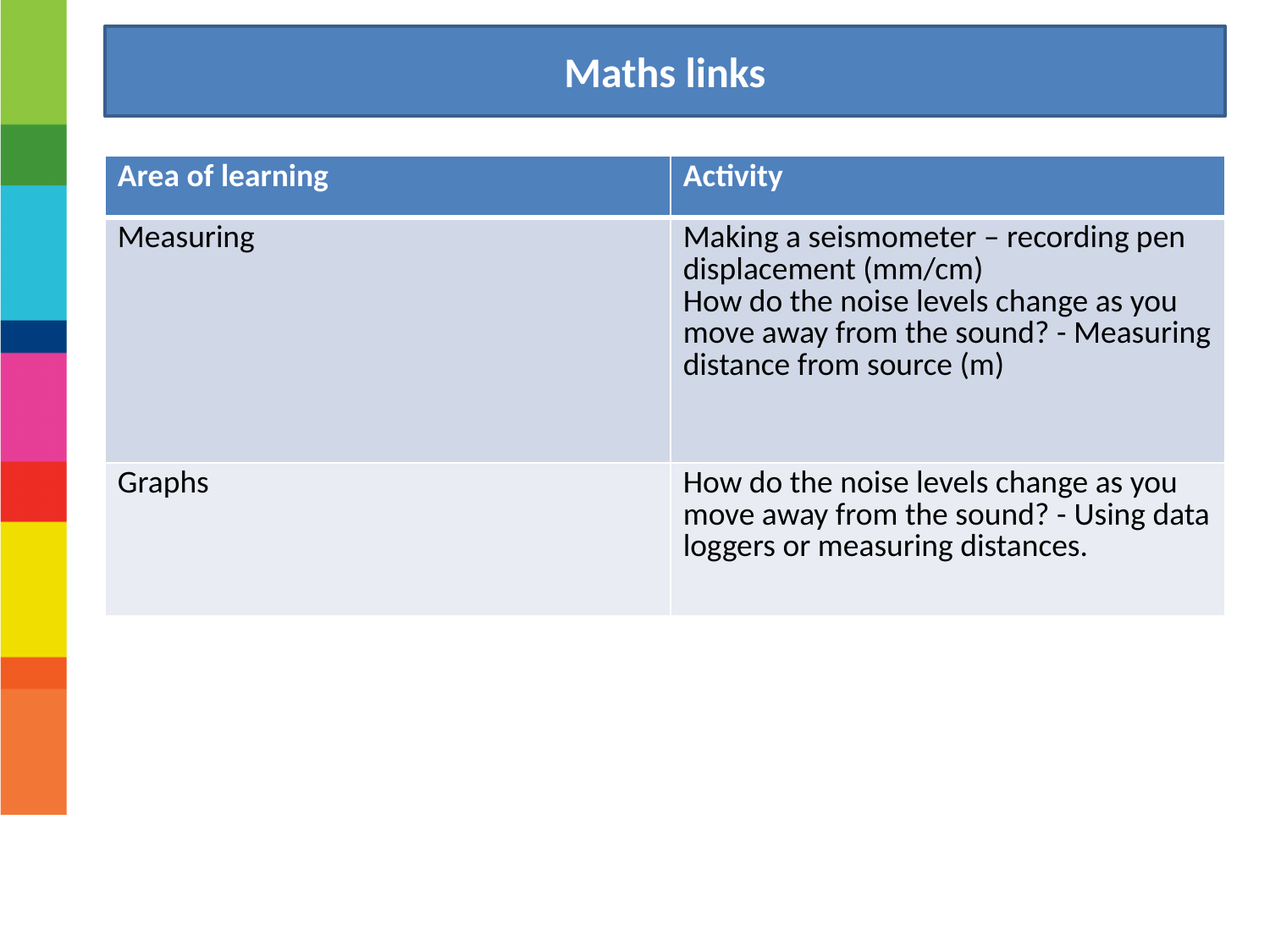

Maths links
| Area of learning | Activity |
| --- | --- |
| Measuring | Making a seismometer – recording pen displacement (mm/cm) How do the noise levels change as you move away from the sound? - Measuring distance from source (m) |
| Graphs | How do the noise levels change as you move away from the sound? - Using data loggers or measuring distances. |